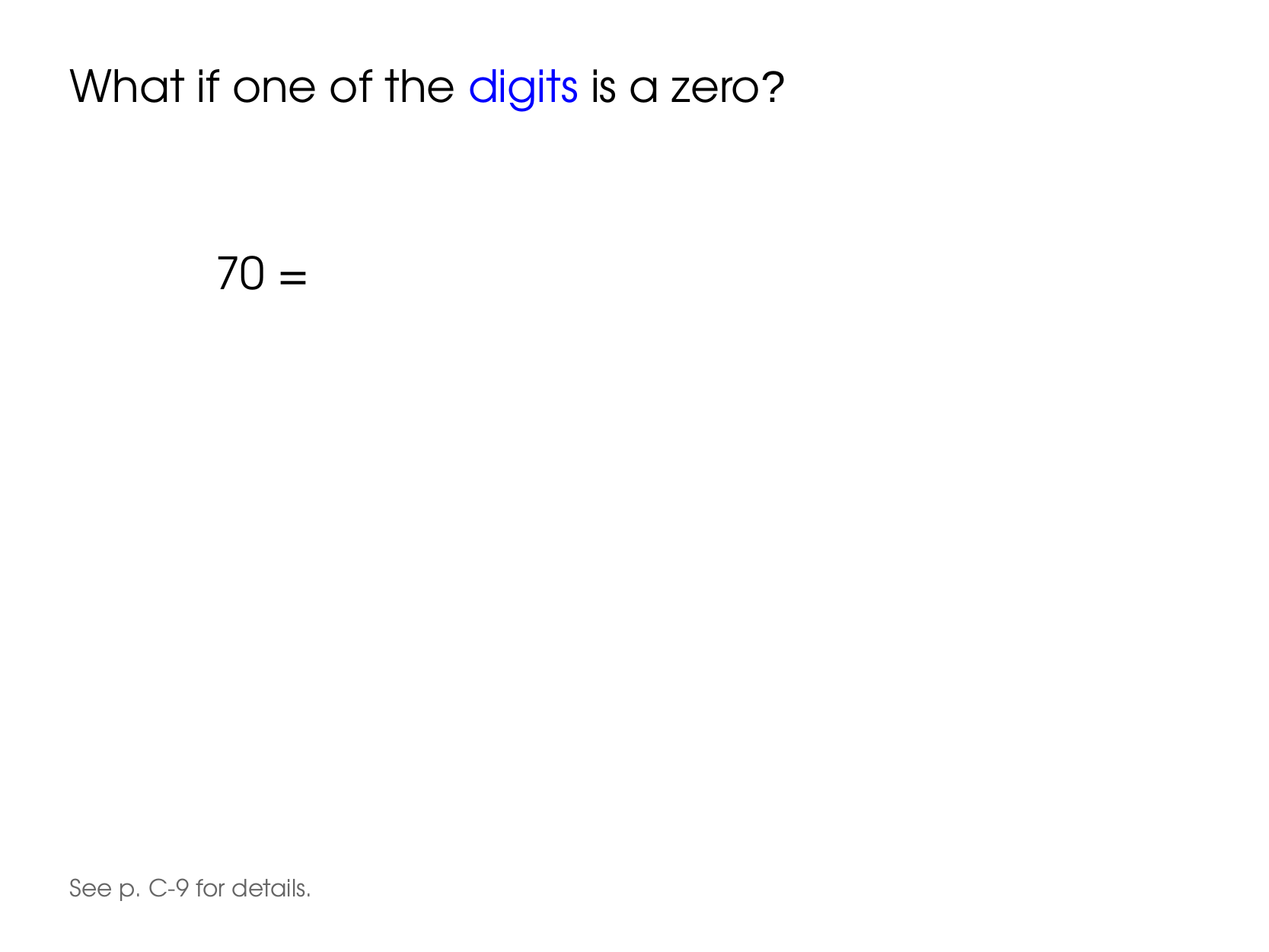

What if one of the digits is a zero?
70 =
See p. C-9 for details.